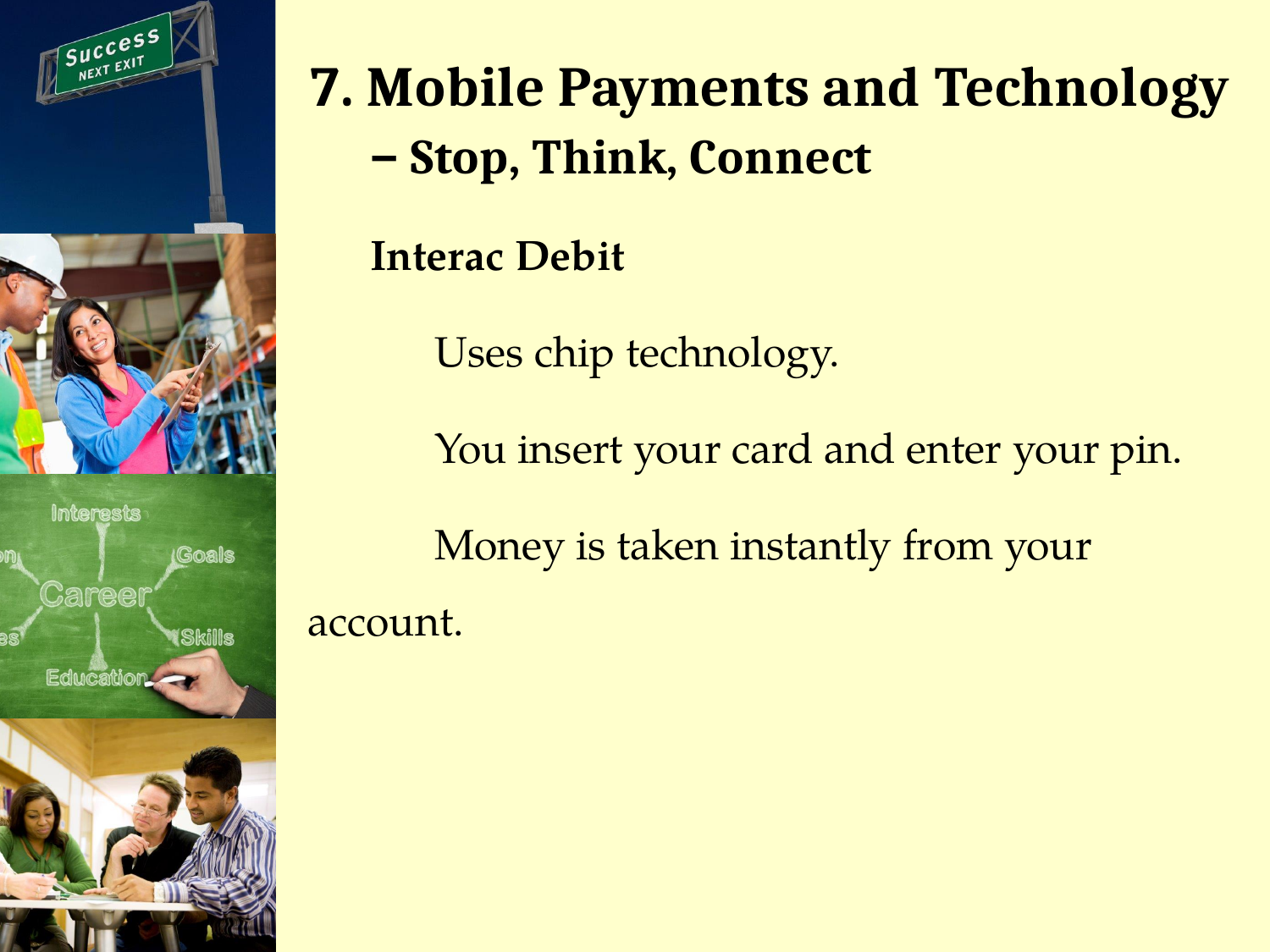

# 7. Mobile Payments and Technology – Stop, Think, Connect
Interac Debit
	Uses chip technology.
	You insert your card and enter your pin.
	Money is taken instantly from your 	account.